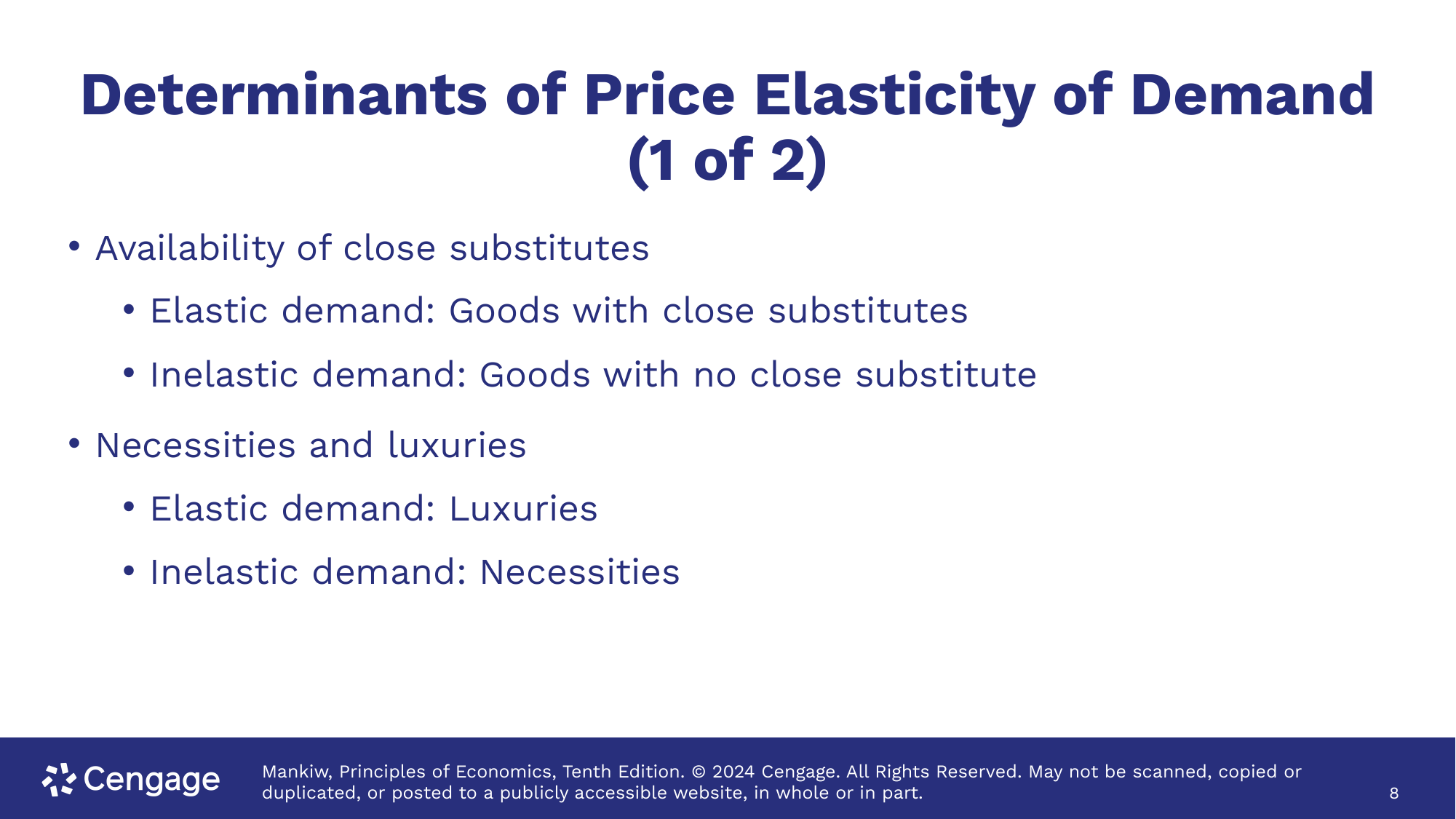

# Determinants of Price Elasticity of Demand (1 of 2)
Availability of close substitutes
Elastic demand: Goods with close substitutes
Inelastic demand: Goods with no close substitute
Necessities and luxuries
Elastic demand: Luxuries
Inelastic demand: Necessities